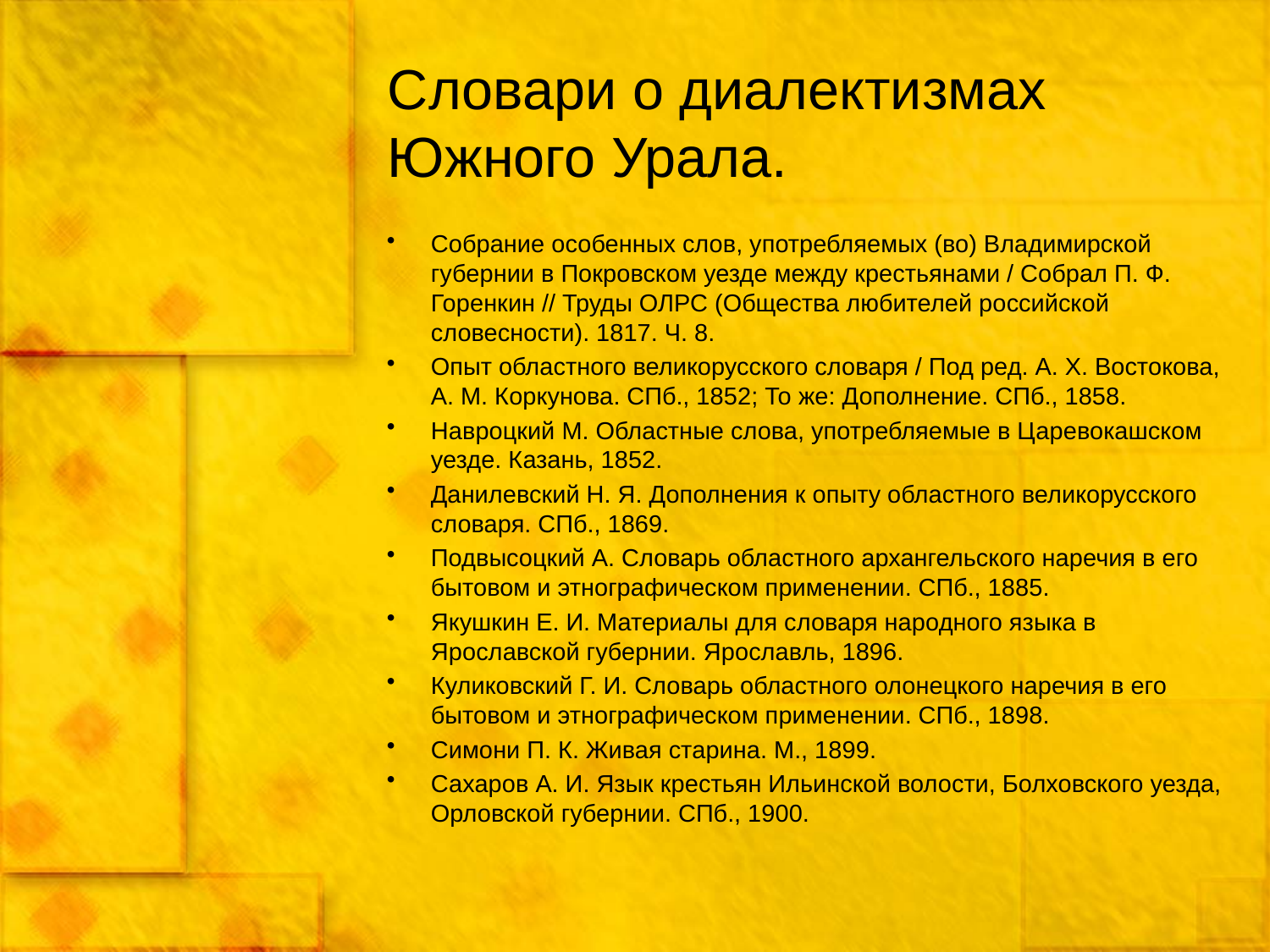

# Словари о диалектизмах Южного Урала.
Собрание особенных слов, употребляемых (во) Владимирской губернии в Покровском уезде между крестьянами / Собрал П. Ф. Горенкин // Труды ОЛРС (Общества любителей российской словесности). 1817. Ч. 8.
Опыт областного великорусского словаря / Под ред. А. Х. Востокова, А. М. Коркунова. СПб., 1852; То же: Дополнение. СПб., 1858.
Навроцкий М. Областные слова, употребляемые в Царевокашском уезде. Казань, 1852.
Данилевский Н. Я. Дополнения к опыту областного великорусского словаря. СПб., 1869.
Подвысоцкий А. Словарь областного архангельского наречия в его бытовом и этнографическом применении. СПб., 1885.
Якушкин Е. И. Материалы для словаря народного языка в Ярославской губернии. Ярославль, 1896.
Куликовский Г. И. Словарь областного олонецкого наречия в его бытовом и этнографическом применении. СПб., 1898.
Симони П. К. Живая старина. М., 1899.
Сахаров А. И. Язык крестьян Ильинской волости, Болховского уезда, Орловской губернии. СПб., 1900.